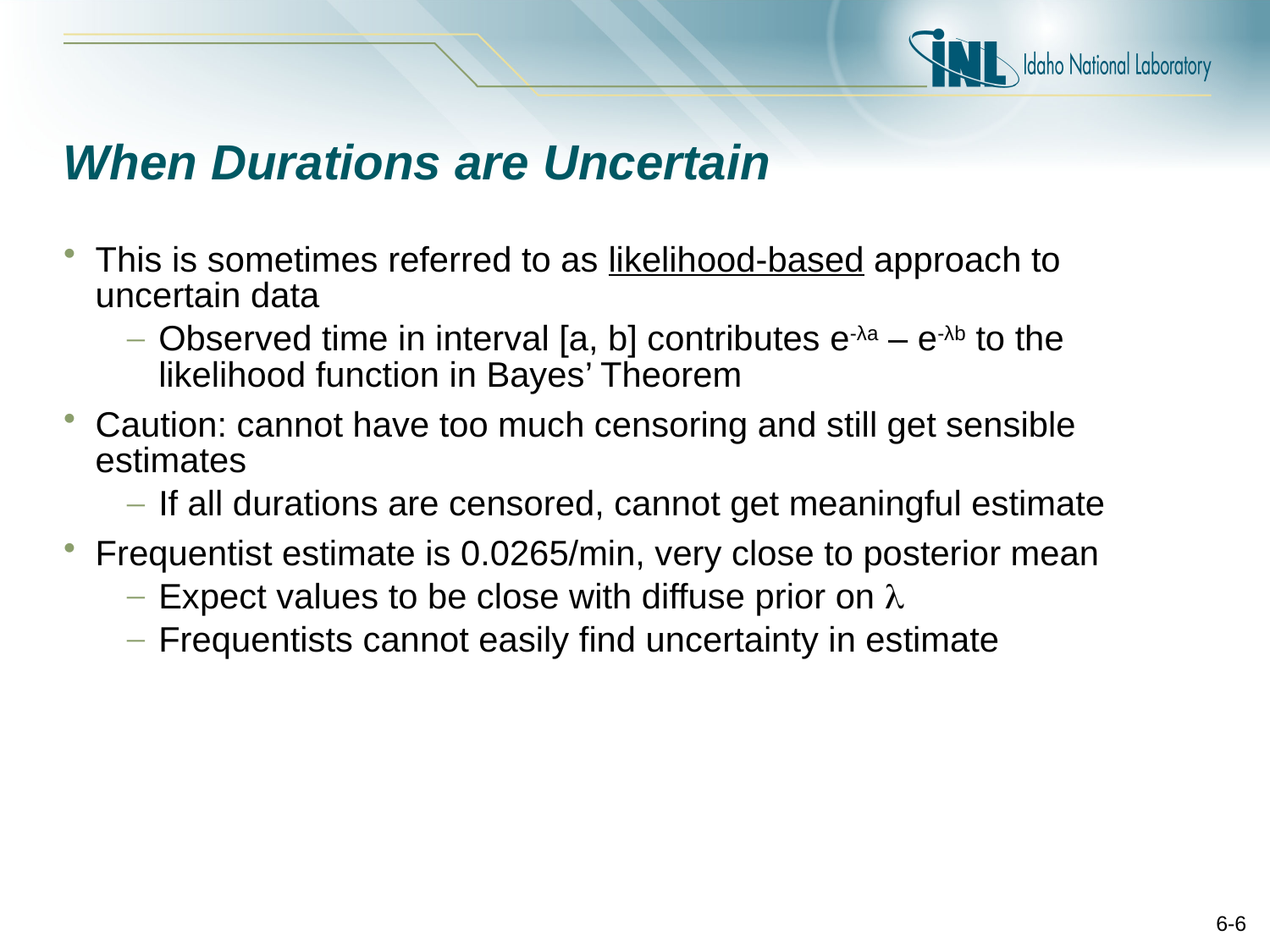

# When Durations are Uncertain
This is sometimes referred to as likelihood-based approach to uncertain data
Observed time in interval [a, b] contributes e-λa – e-λb to the likelihood function in Bayes’ Theorem
Caution: cannot have too much censoring and still get sensible estimates
If all durations are censored, cannot get meaningful estimate
Frequentist estimate is 0.0265/min, very close to posterior mean
Expect values to be close with diffuse prior on λ
Frequentists cannot easily find uncertainty in estimate
6-6